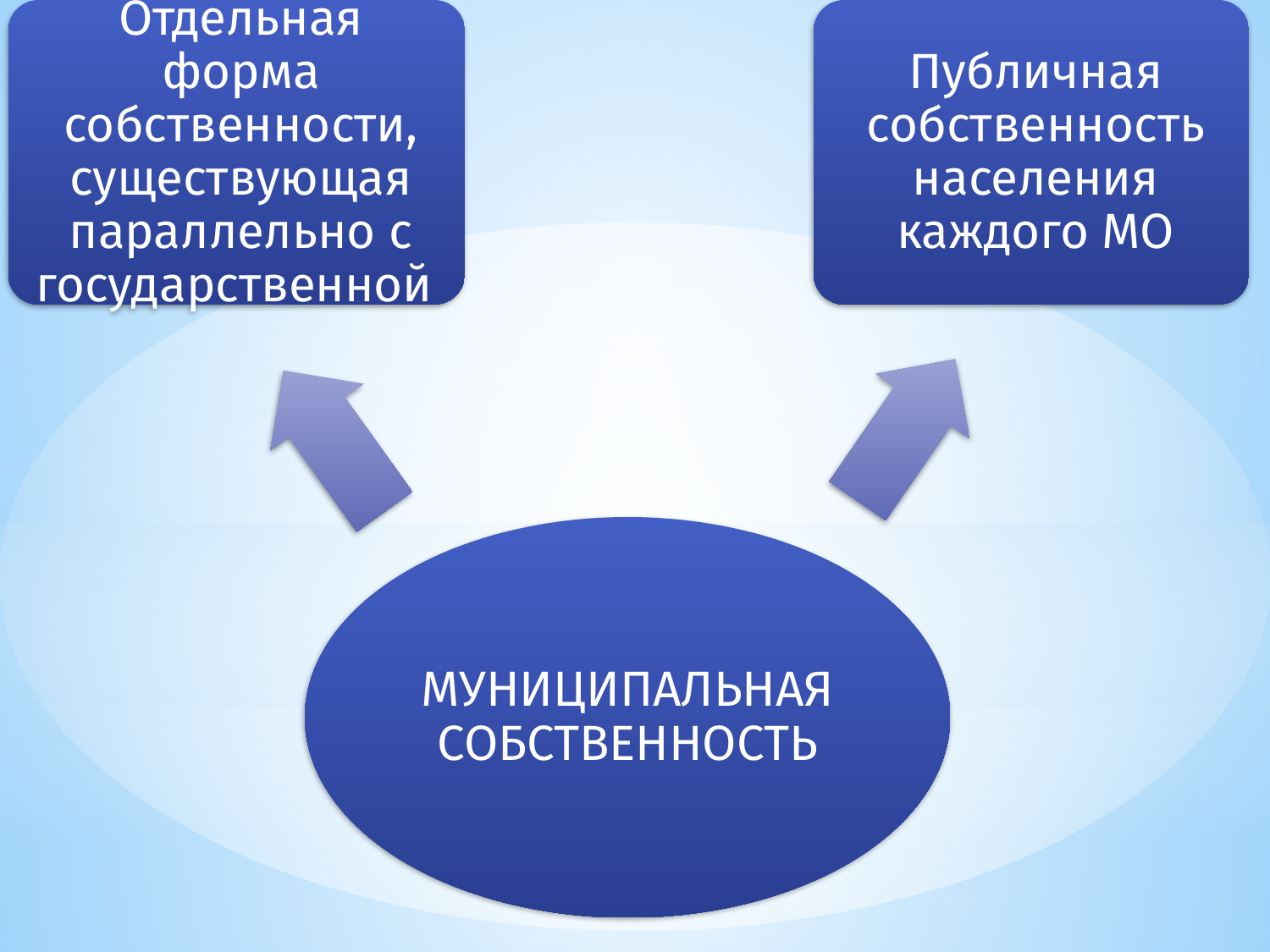

МУНИЦИПАЛЬНАЯ СОБСТВЕННОСТЬ
Отдельная форма собственности, существующая параллельно с государственной
Публичная собственность населения каждого МО